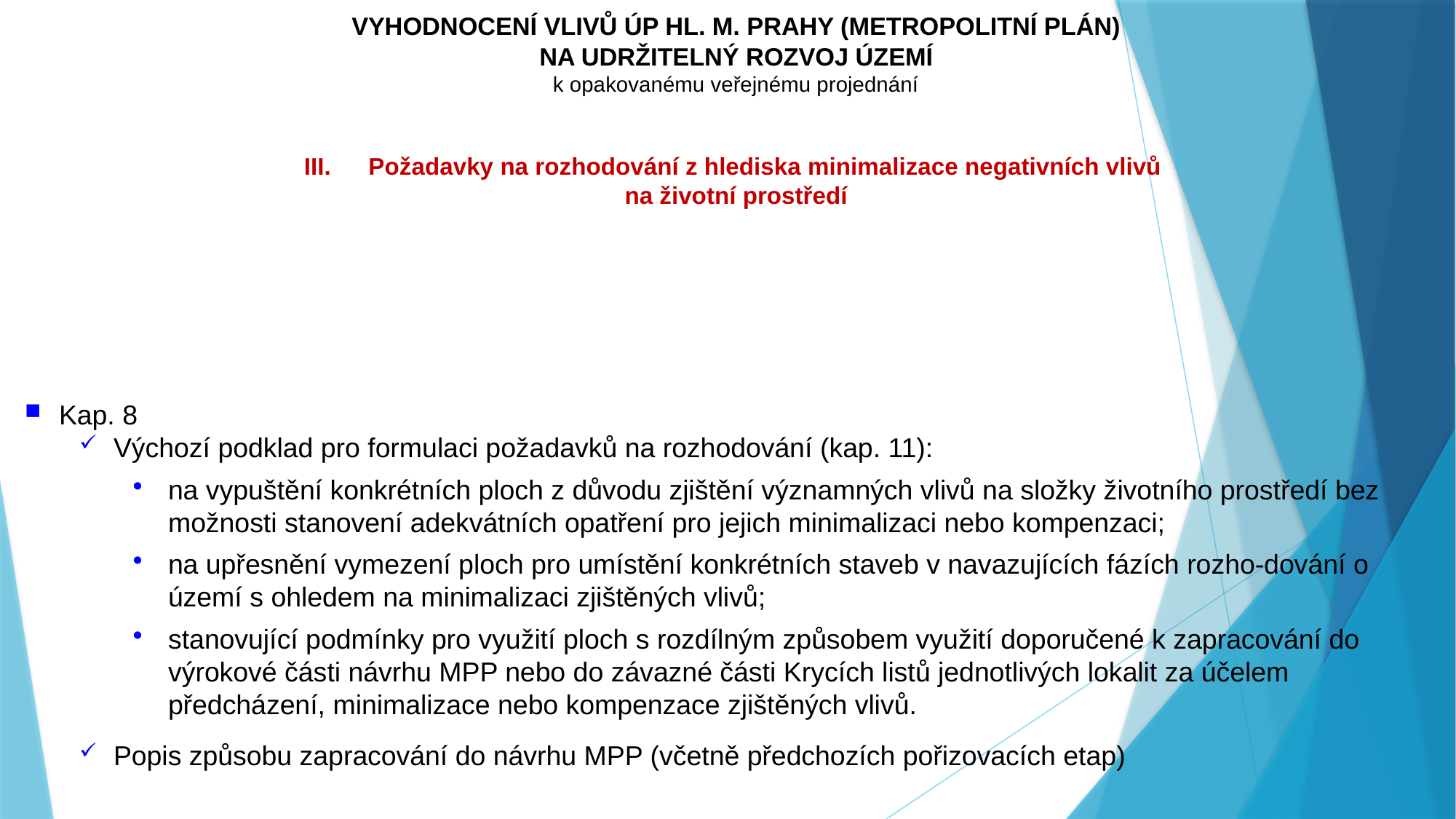

# VYHODNOCENÍ VLIVŮ ÚP HL. M. PRAHY (METROPOLITNÍ PLÁN) NA UDRŽITELNÝ ROZVOJ ÚZEMÍ k opakovanému veřejnému projednání III.	Požadavky na rozhodování z hlediska minimalizace negativních vlivů na životní prostředí
Kap. 8
Výchozí podklad pro formulaci požadavků na rozhodování (kap. 11):
na vypuštění konkrétních ploch z důvodu zjištění významných vlivů na složky životního prostředí bez možnosti stanovení adekvátních opatření pro jejich minimalizaci nebo kompenzaci;
na upřesnění vymezení ploch pro umístění konkrétních staveb v navazujících fázích rozho-dování o území s ohledem na minimalizaci zjištěných vlivů;
stanovující podmínky pro využití ploch s rozdílným způsobem využití doporučené k zapracování do výrokové části návrhu MPP nebo do závazné části Krycích listů jednotlivých lokalit za účelem předcházení, minimalizace nebo kompenzace zjištěných vlivů.
Popis způsobu zapracování do návrhu MPP (včetně předchozích pořizovacích etap)

|  |  |  |
| --- | --- | --- |